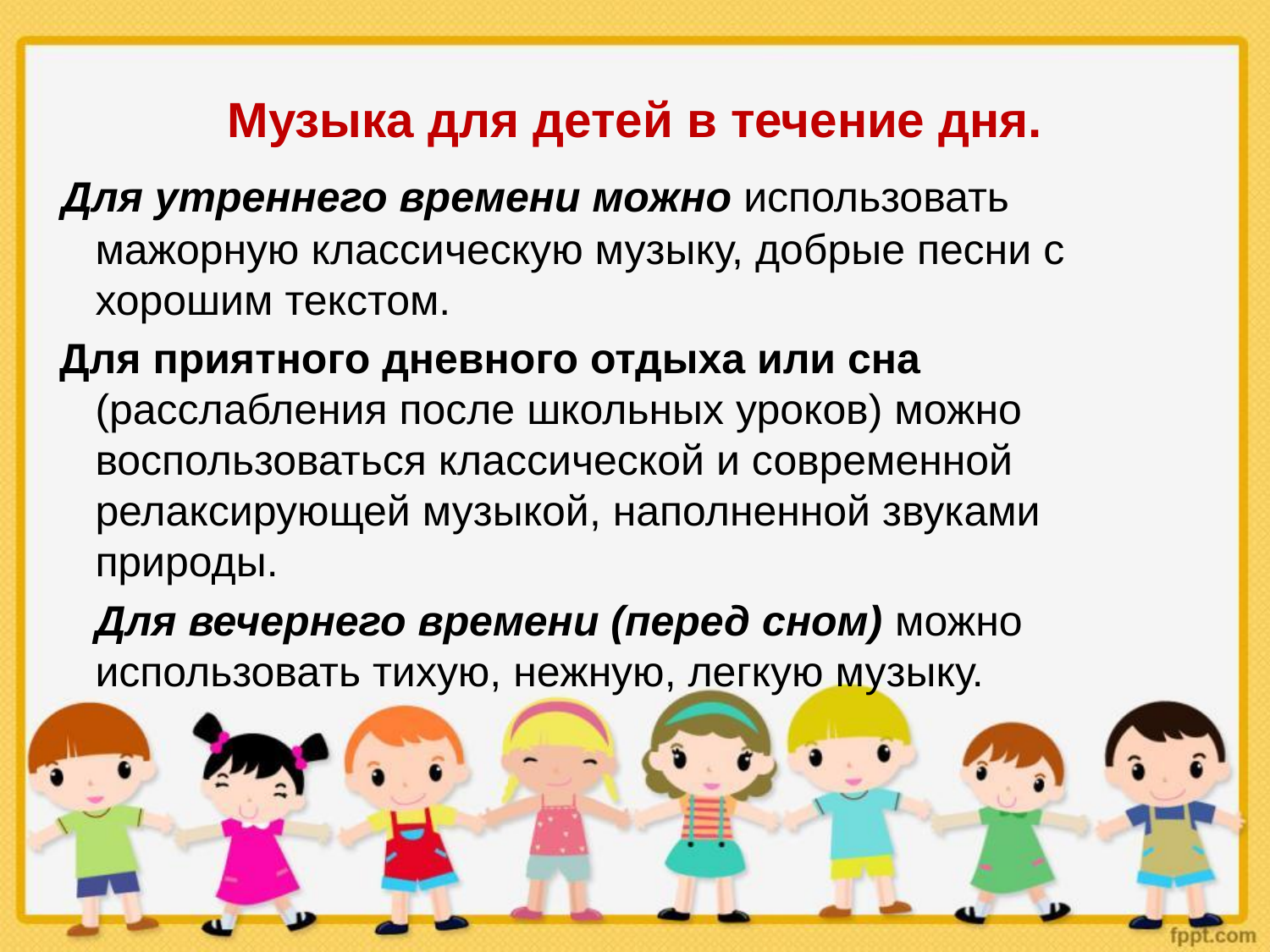

# Музыка для детей в течение дня.
 Для утреннего времени можно использовать мажорную классическую музыку, добрые песни с хорошим текстом.
 Для приятного дневного отдыха или сна (расслабления после школьных уроков) можно воспользоваться классической и современной релаксирующей музыкой, наполненной звуками природы.
    Для вечернего времени (перед сном) можно использовать тихую, нежную, легкую музыку.